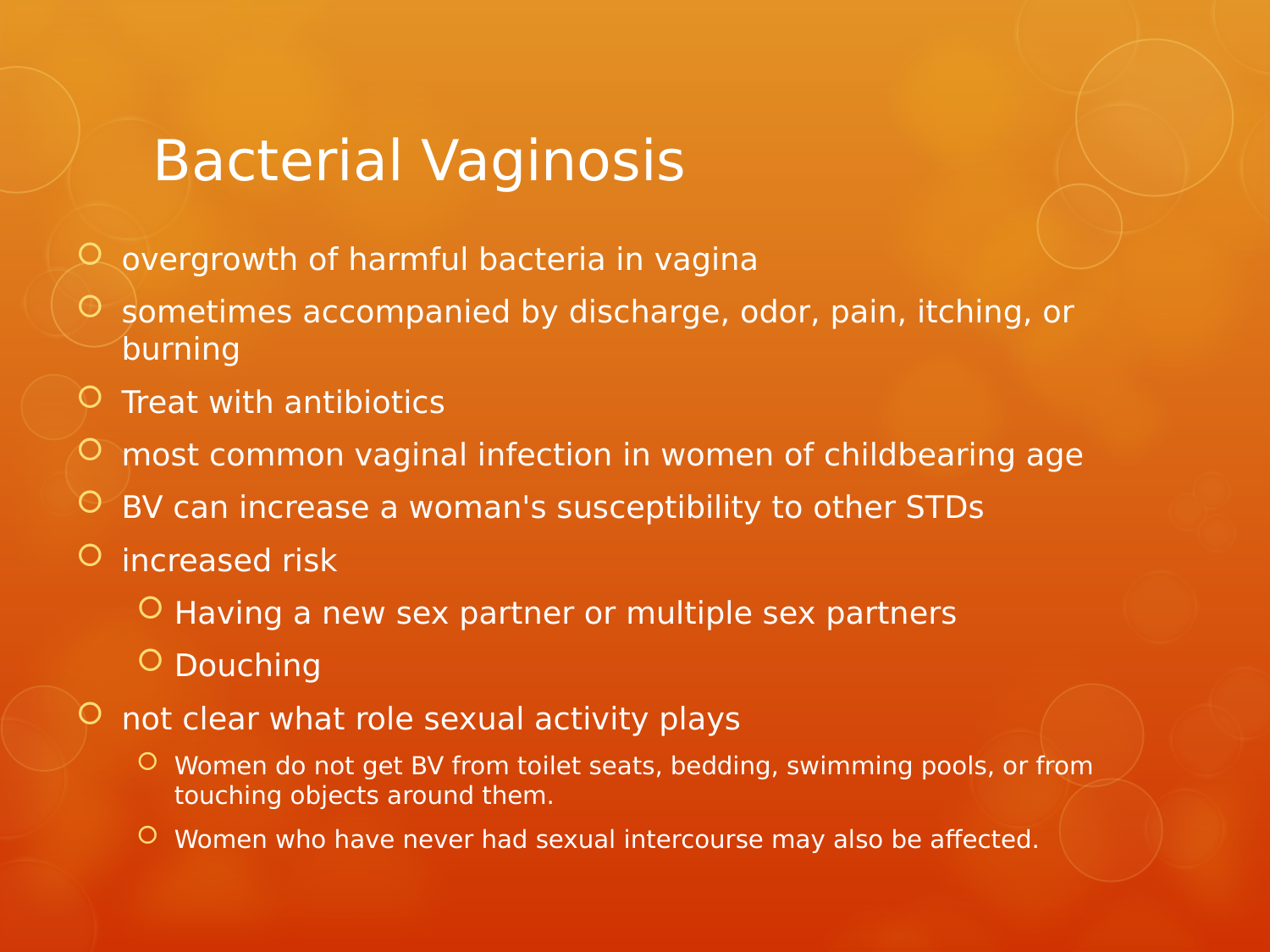

# Bacterial Vaginosis
overgrowth of harmful bacteria in vagina
sometimes accompanied by discharge, odor, pain, itching, or burning
Treat with antibiotics
most common vaginal infection in women of childbearing age
BV can increase a woman's susceptibility to other STDs
increased risk
Having a new sex partner or multiple sex partners
Douching
not clear what role sexual activity plays
Women do not get BV from toilet seats, bedding, swimming pools, or from touching objects around them.
Women who have never had sexual intercourse may also be affected.